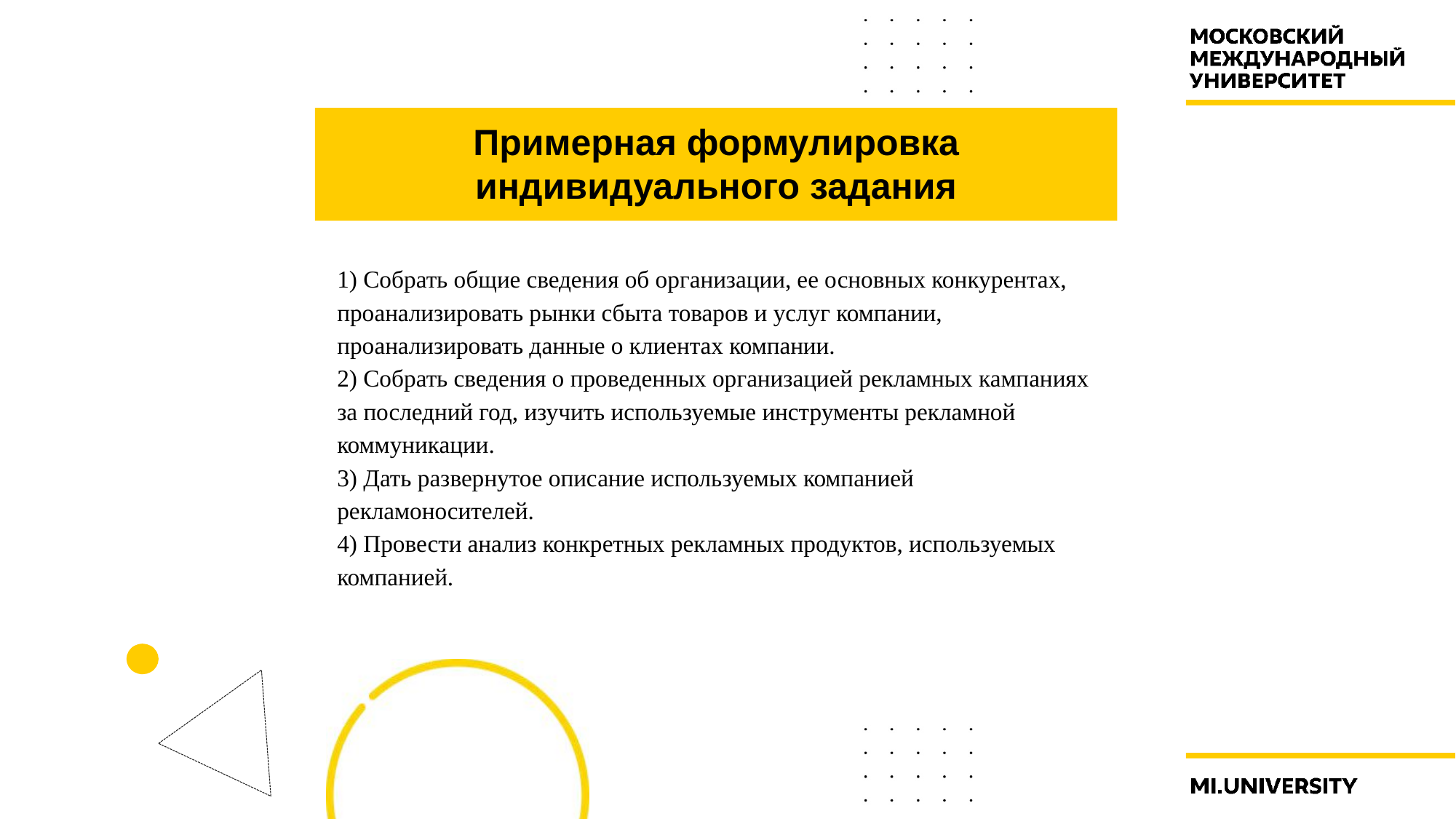

# Примерная формулировка индивидуального задания
1) Собрать общие сведения об организации, ее основных конкурентах, проанализировать рынки сбыта товаров и услуг компании, проанализировать данные о клиентах компании.
2) Собрать сведения о проведенных организацией рекламных кампаниях за последний год, изучить используемые инструменты рекламной коммуникации.
3) Дать развернутое описание используемых компанией рекламоносителей.
4) Провести анализ конкретных рекламных продуктов, используемых компанией.